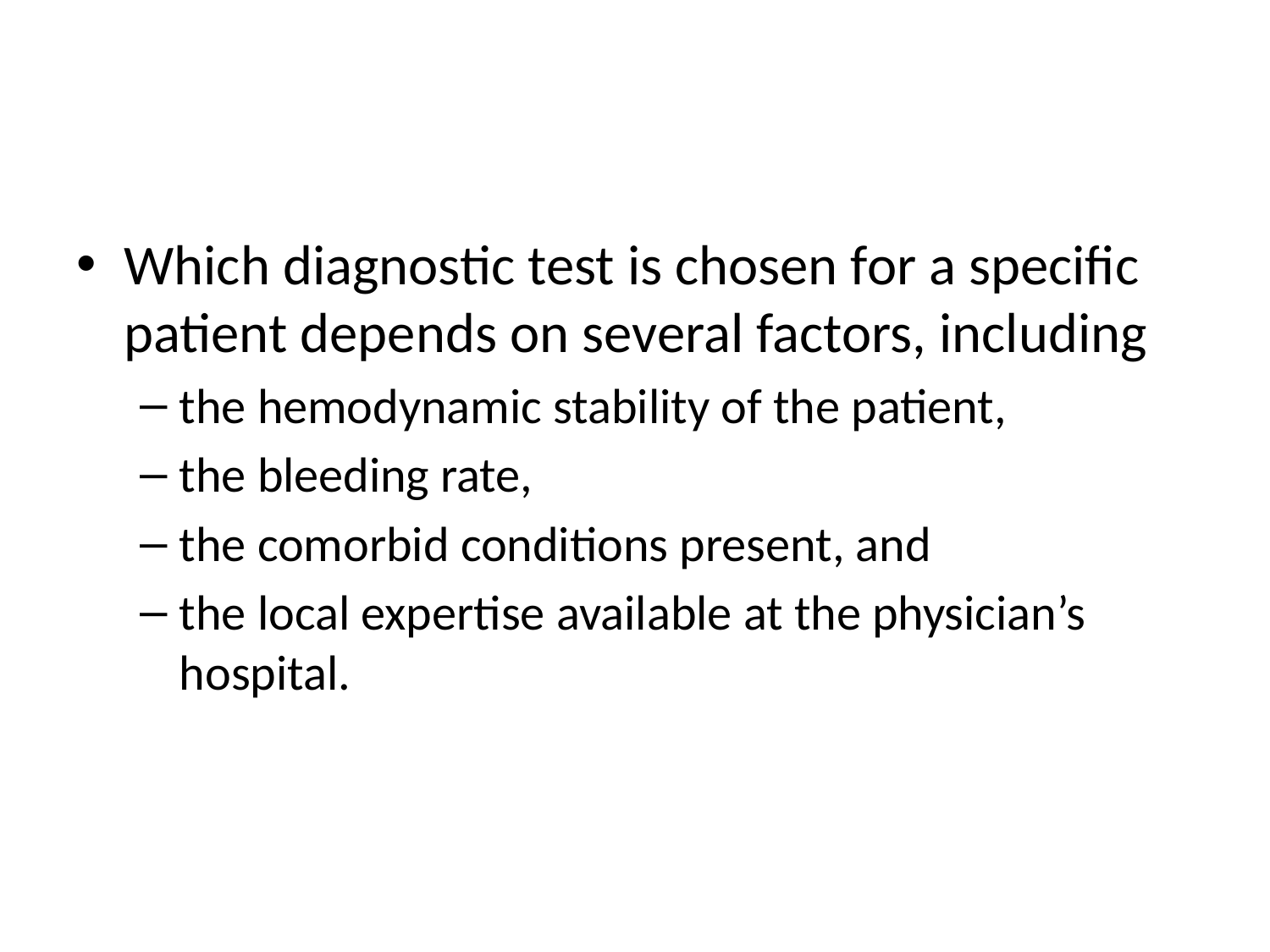

#
Which diagnostic test is chosen for a specific patient depends on several factors, including
the hemodynamic stability of the patient,
the bleeding rate,
the comorbid conditions present, and
the local expertise available at the physician’s hospital.